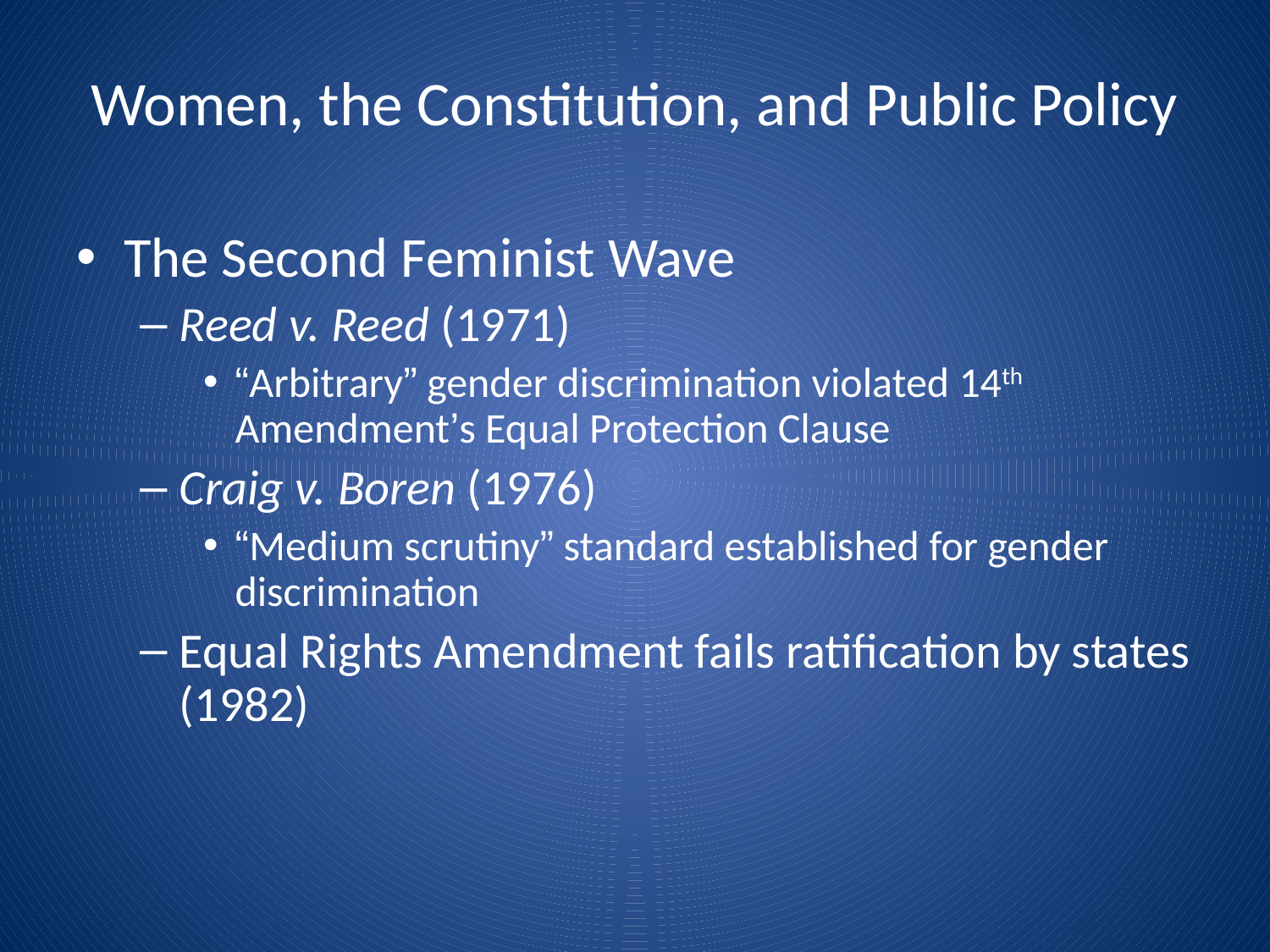

# Women, the Constitution, and Public Policy
The Second Feminist Wave
Reed v. Reed (1971)
“Arbitrary” gender discrimination violated 14th Amendment’s Equal Protection Clause
Craig v. Boren (1976)
“Medium scrutiny” standard established for gender discrimination
Equal Rights Amendment fails ratification by states (1982)